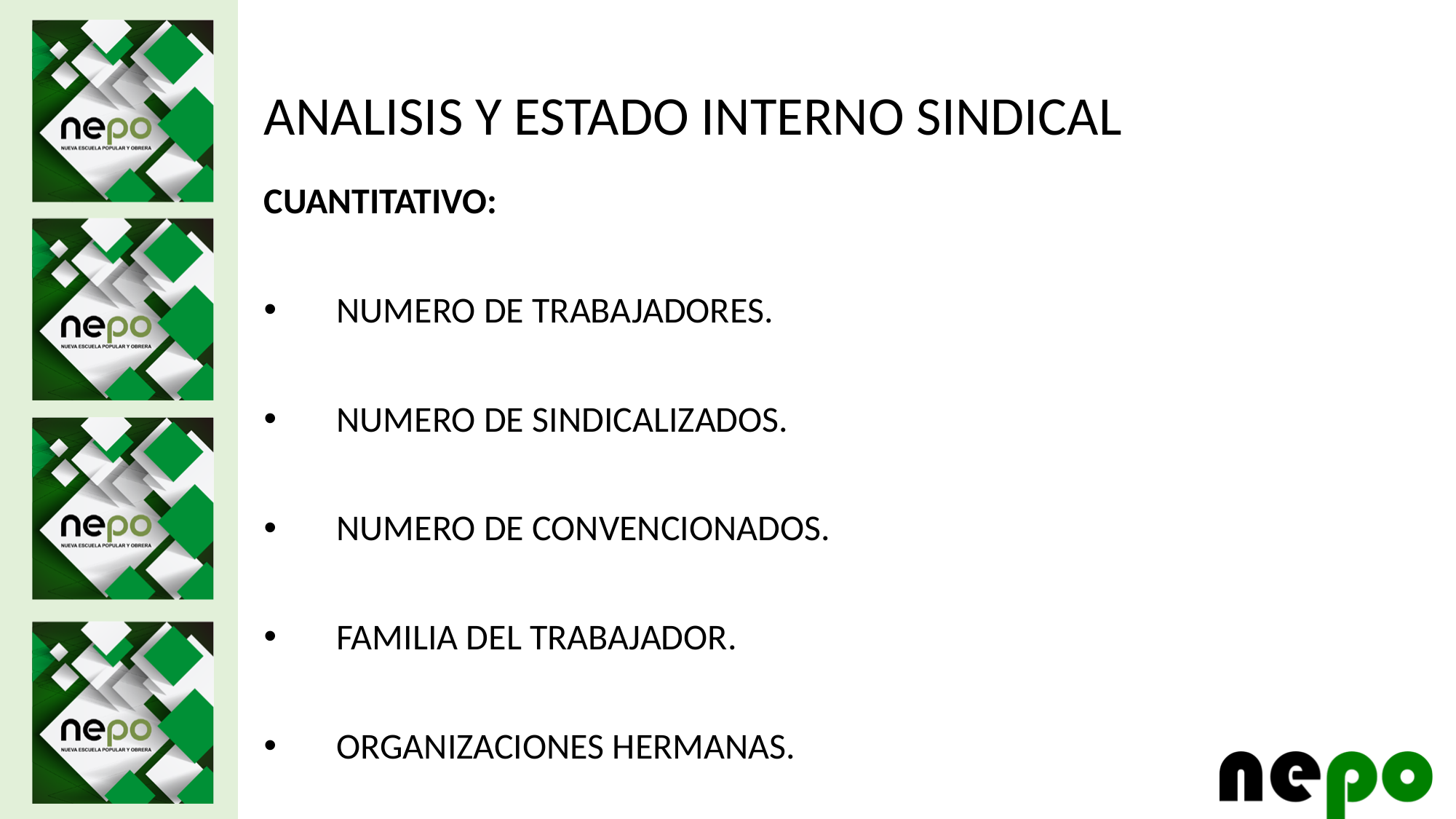

# ANALISIS Y ESTADO INTERNO SINDICAL
CUANTITATIVO:

NUMERO DE TRABAJADORES.

NUMERO DE SINDICALIZADOS.

NUMERO DE CONVENCIONADOS.

FAMILIA DEL TRABAJADOR.

ORGANIZACIONES HERMANAS.